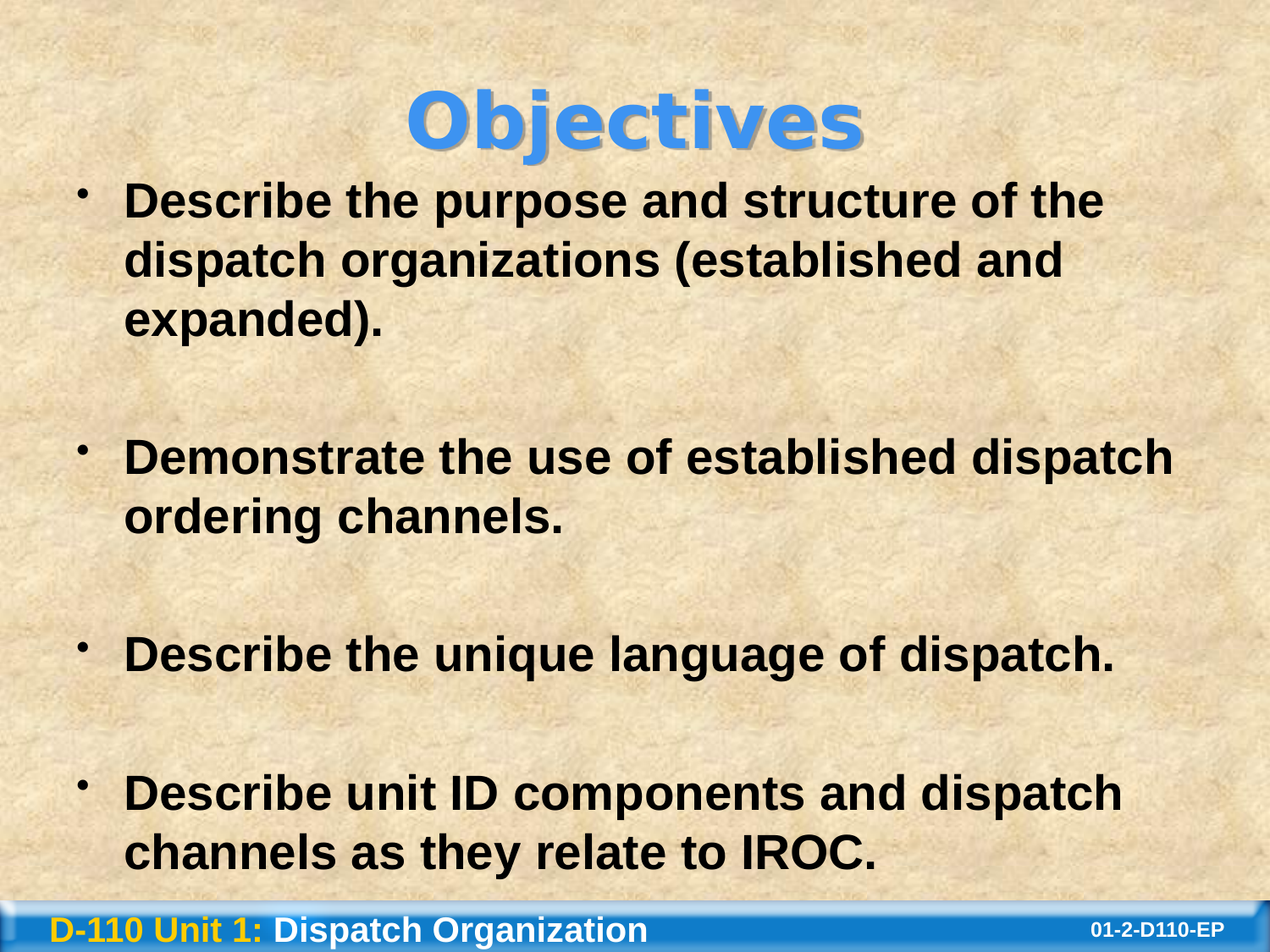

# Objectives
Describe the purpose and structure of the dispatch organizations (established and expanded).

Demonstrate the use of established dispatch ordering channels.

Describe the unique language of dispatch.

Describe unit ID components and dispatch channels as they relate to IROC.
D-110 Unit 1: Dispatch Organization